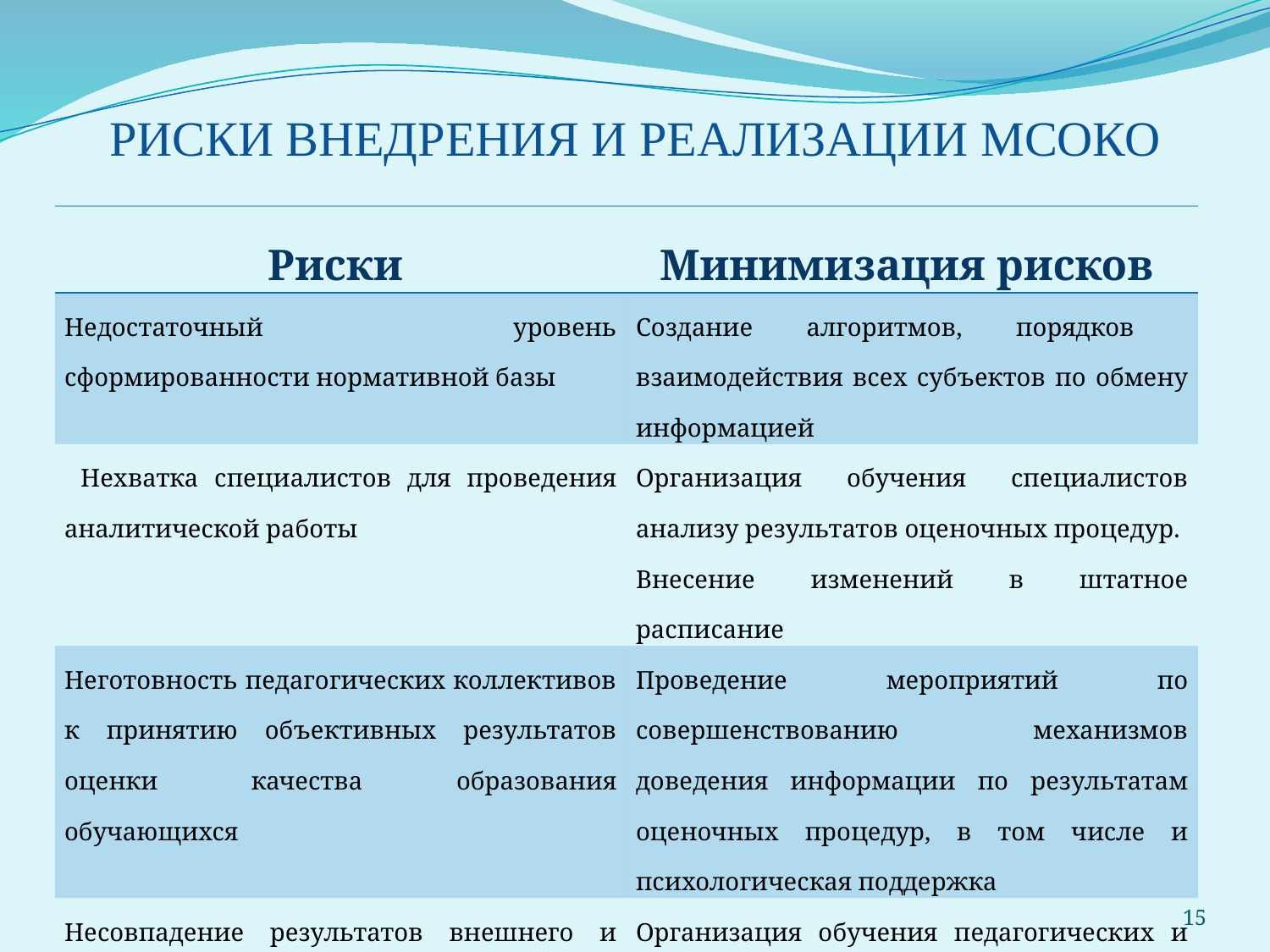

# РИСКИ ВНЕДРЕНИЯ И РЕАЛИЗАЦИИ МСОКО
| Риски | Минимизация рисков |
| --- | --- |
| Недостаточный уровень сформированности нормативной базы | Создание алгоритмов, порядков взаимодействия всех субъектов по обмену информацией |
| Нехватка специалистов для проведения аналитической работы | Организация обучения специалистов анализу результатов оценочных процедур. Внесение изменений в штатное расписание |
| Неготовность педагогических коллективов к принятию объективных результатов оценки качества образования обучающихся | Проведение мероприятий по совершенствованию механизмов доведения информации по результатам оценочных процедур, в том числе и психологическая поддержка |
| Несовпадение результатов внешнего и внутреннего оценивания | Организация обучения педагогических и руководящих работников использованию результатов оценочных процедур и планированию коррекционных мероприятий |
15